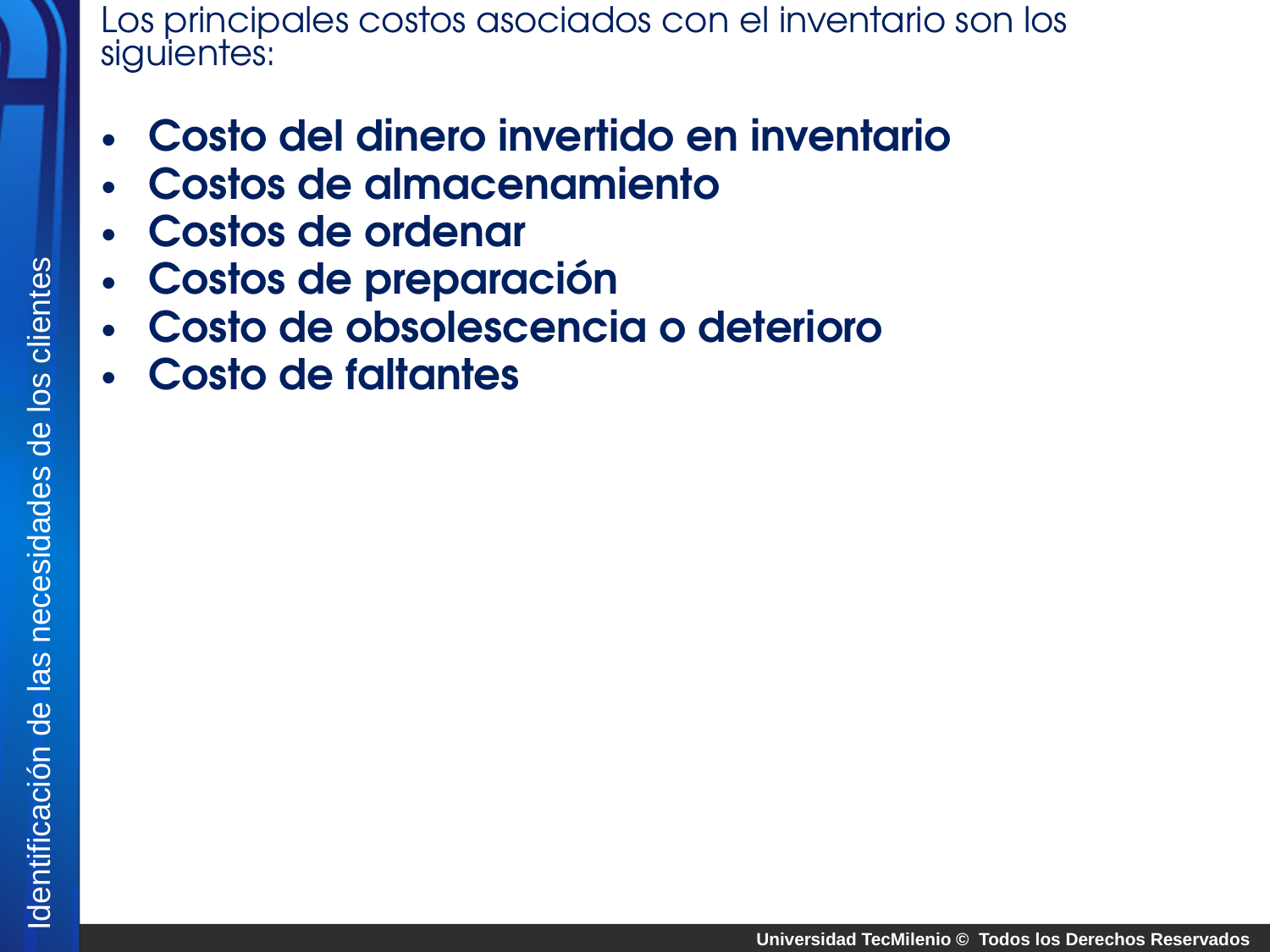

Los principales costos asociados con el inventario son los siguientes:

Costo del dinero invertido en inventario
Costos de almacenamiento
Costos de ordenar
Costos de preparación
Costo de obsolescencia o deterioro
Costo de faltantes

Identificación de las necesidades de los clientes